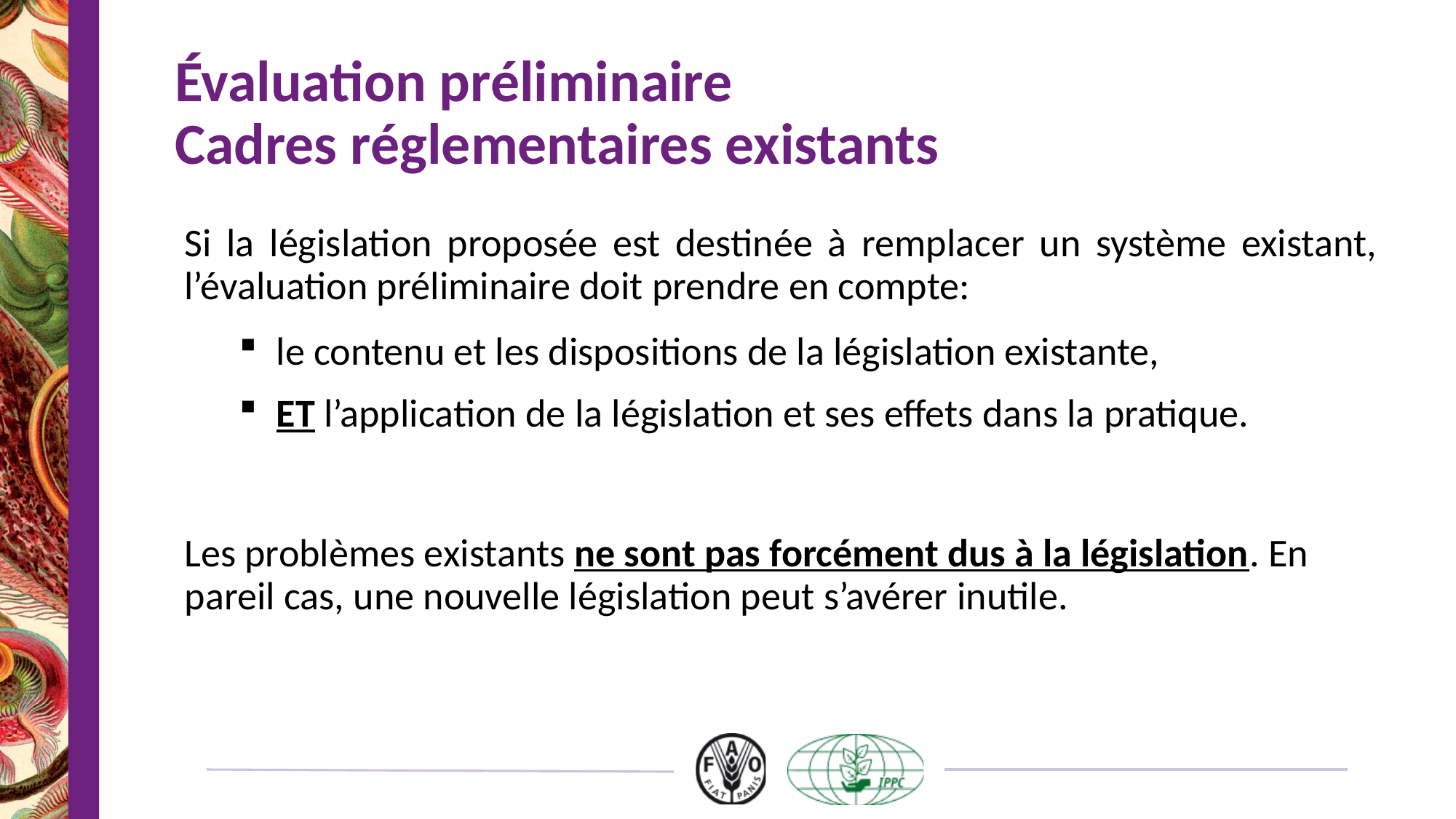

Évaluation préliminaire
Cadres réglementaires existants
Si la législation proposée est destinée à remplacer un système existant, l’évaluation préliminaire doit prendre en compte:
le contenu et les dispositions de la législation existante,
ET l’application de la législation et ses effets dans la pratique.

Les problèmes existants ne sont pas forcément dus à la législation. En pareil cas, une nouvelle législation peut s’avérer inutile.